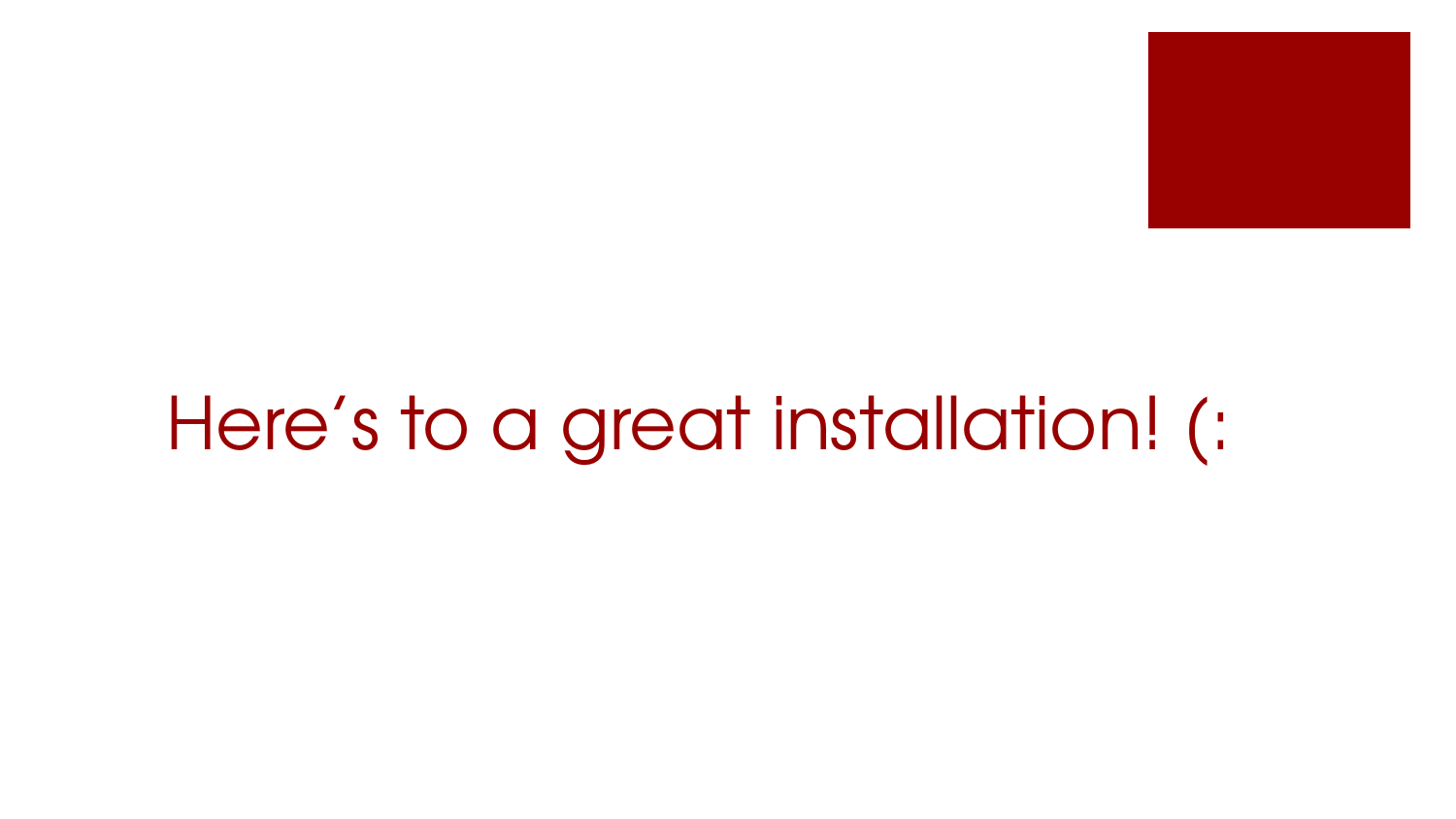

# Here’s to a great installation! (: